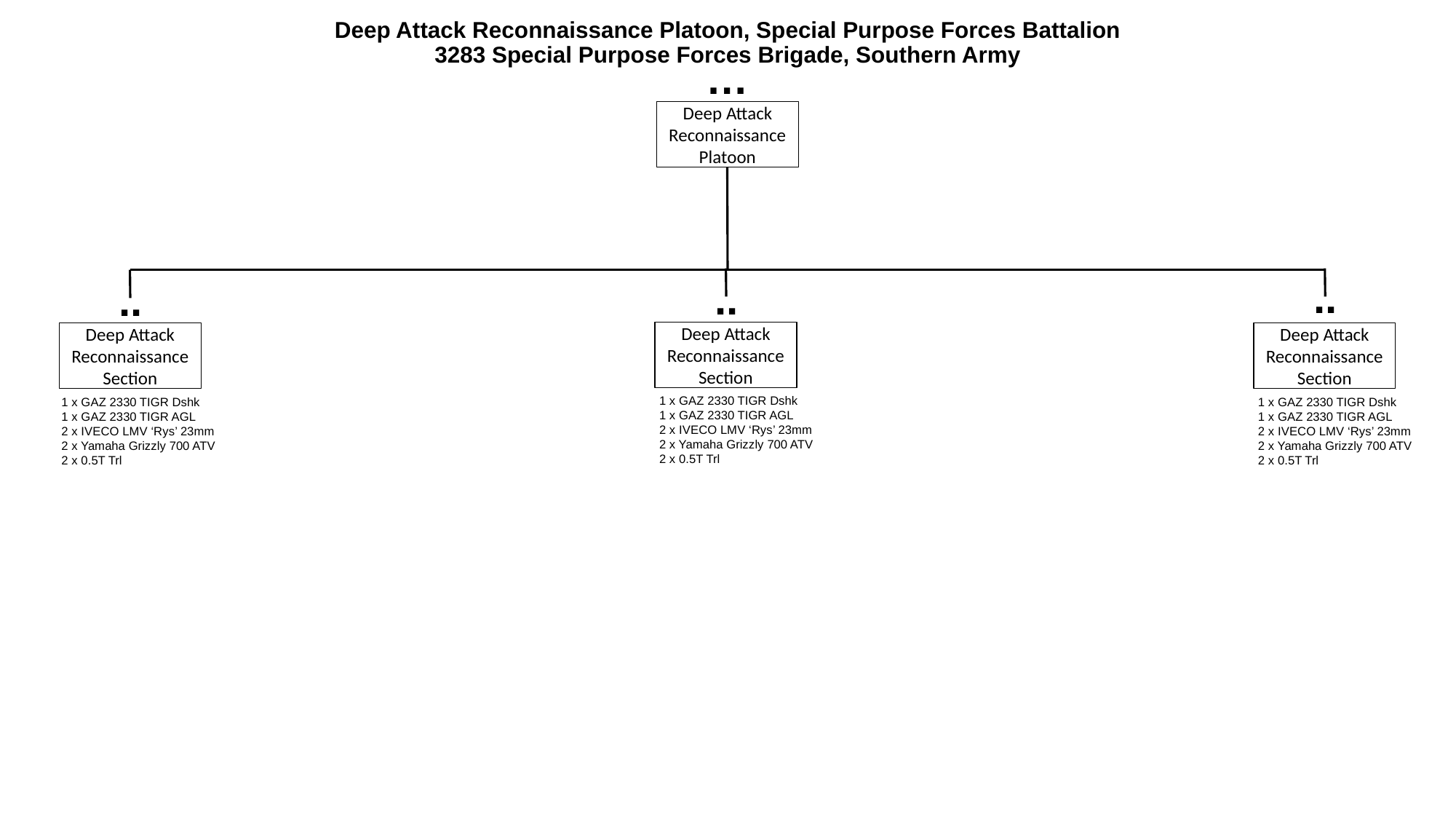

# Deep Attack Reconnaissance Platoon, Special Purpose Forces Battalion 3283 Special Purpose Forces Brigade, Southern Army
…
Deep Attack Reconnaissance Platoon
..
..
..
Deep Attack Reconnaissance Section
Deep Attack Reconnaissance Section
Deep Attack Reconnaissance Section
1 x GAZ 2330 TIGR Dshk
1 x GAZ 2330 TIGR AGL
2 x IVECO LMV ‘Rys’ 23mm
2 x Yamaha Grizzly 700 ATV
2 x 0.5T Trl
1 x GAZ 2330 TIGR Dshk
1 x GAZ 2330 TIGR AGL
2 x IVECO LMV ‘Rys’ 23mm
2 x Yamaha Grizzly 700 ATV
2 x 0.5T Trl
1 x GAZ 2330 TIGR Dshk
1 x GAZ 2330 TIGR AGL
2 x IVECO LMV ‘Rys’ 23mm
2 x Yamaha Grizzly 700 ATV
2 x 0.5T Trl